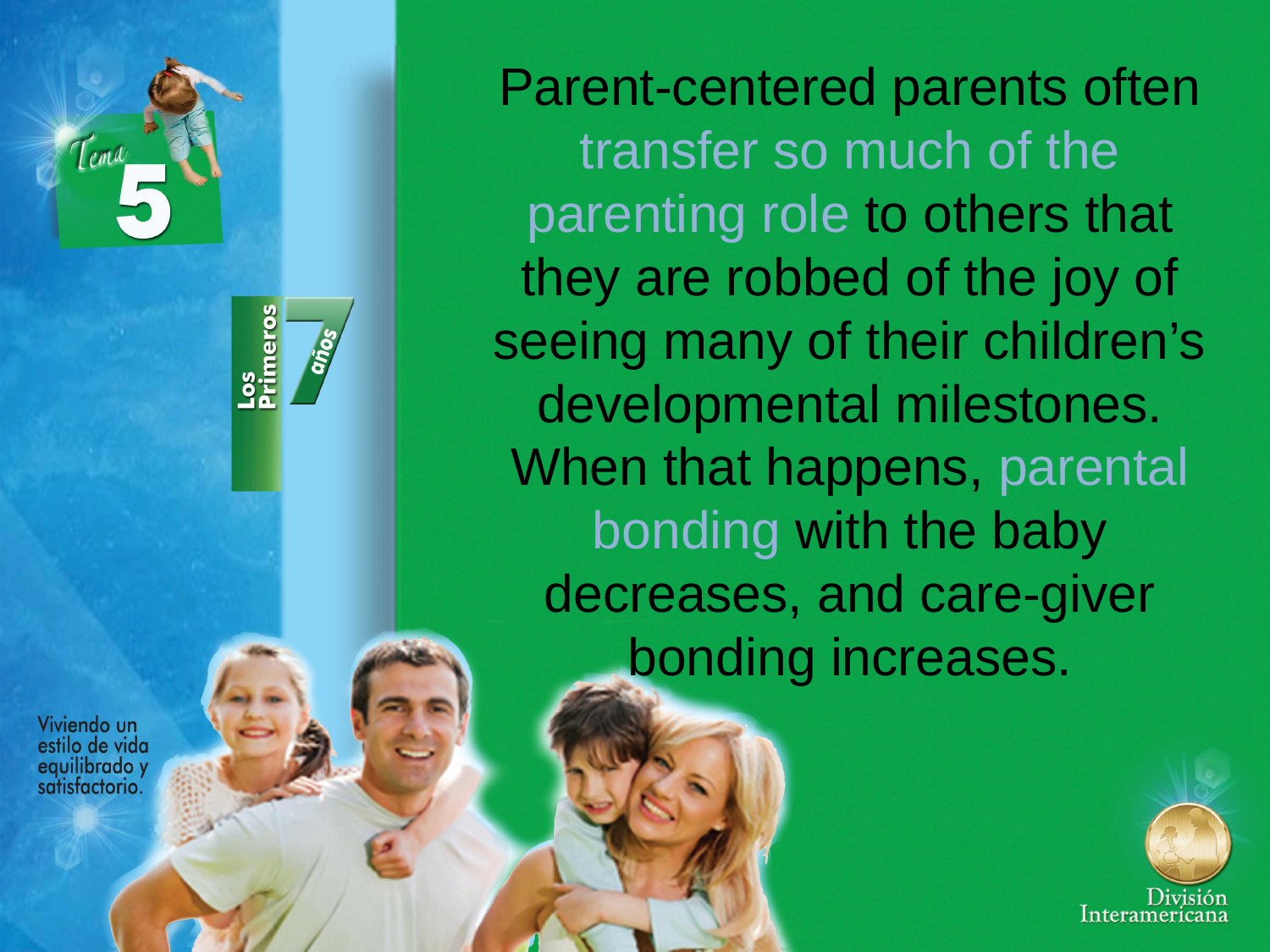

Parent-centered parents often transfer so much of the parenting role to others that they are robbed of the joy of seeing many of their children’s developmental milestones. When that happens, parental bonding with the baby decreases, and care-giver bonding increases.